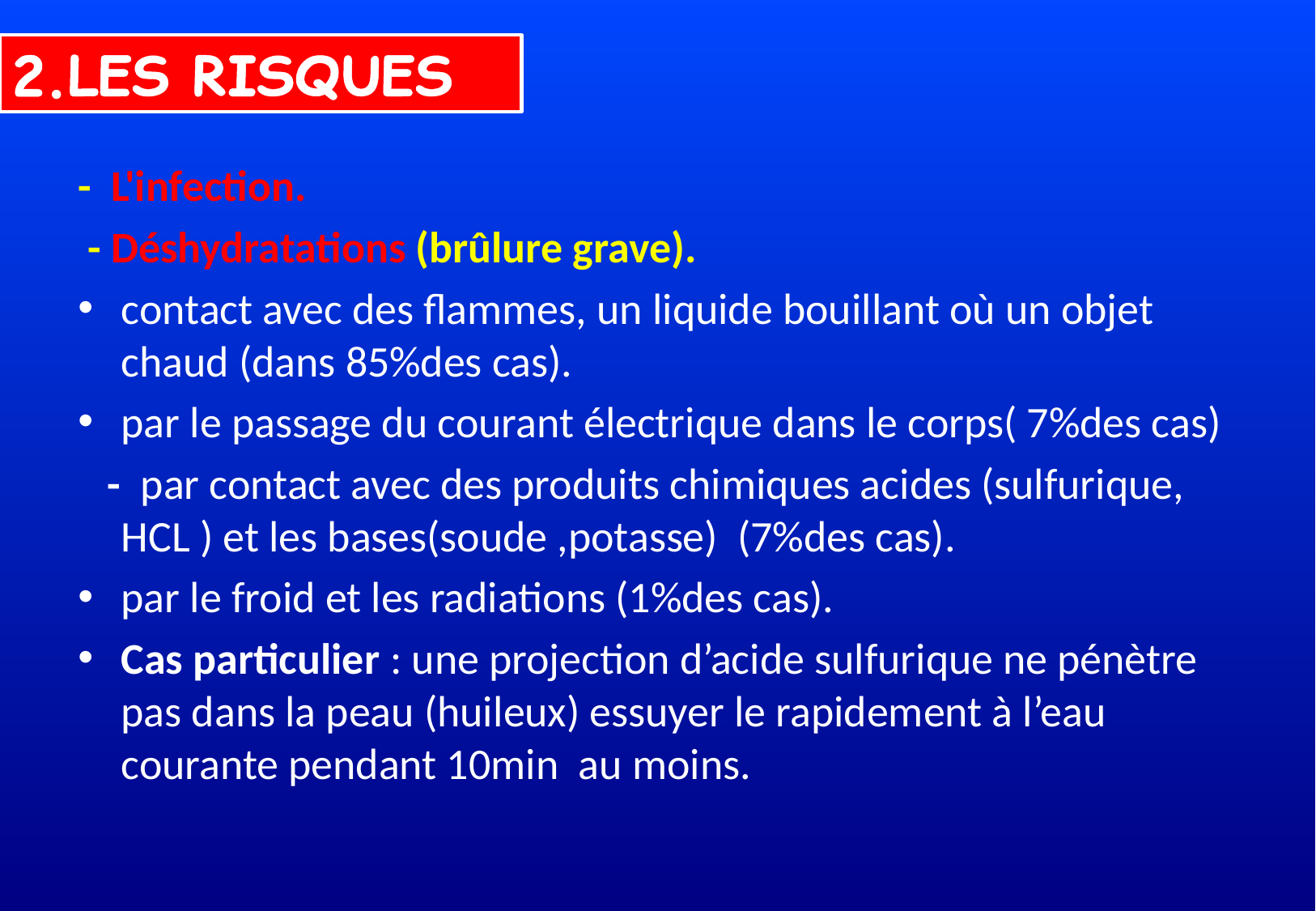

2.LES RISQUES
-  L'infection.
 - Déshydratations (brûlure grave).
contact avec des flammes, un liquide bouillant où un objet chaud (dans 85%des cas).
par le passage du courant électrique dans le corps( 7%des cas)
   -  par contact avec des produits chimiques acides (sulfurique, HCL ) et les bases(soude ,potasse)  (7%des cas).
par le froid et les radiations (1%des cas).
Cas particulier : une projection d’acide sulfurique ne pénètre pas dans la peau (huileux) essuyer le rapidement à l’eau courante pendant 10min  au moins.